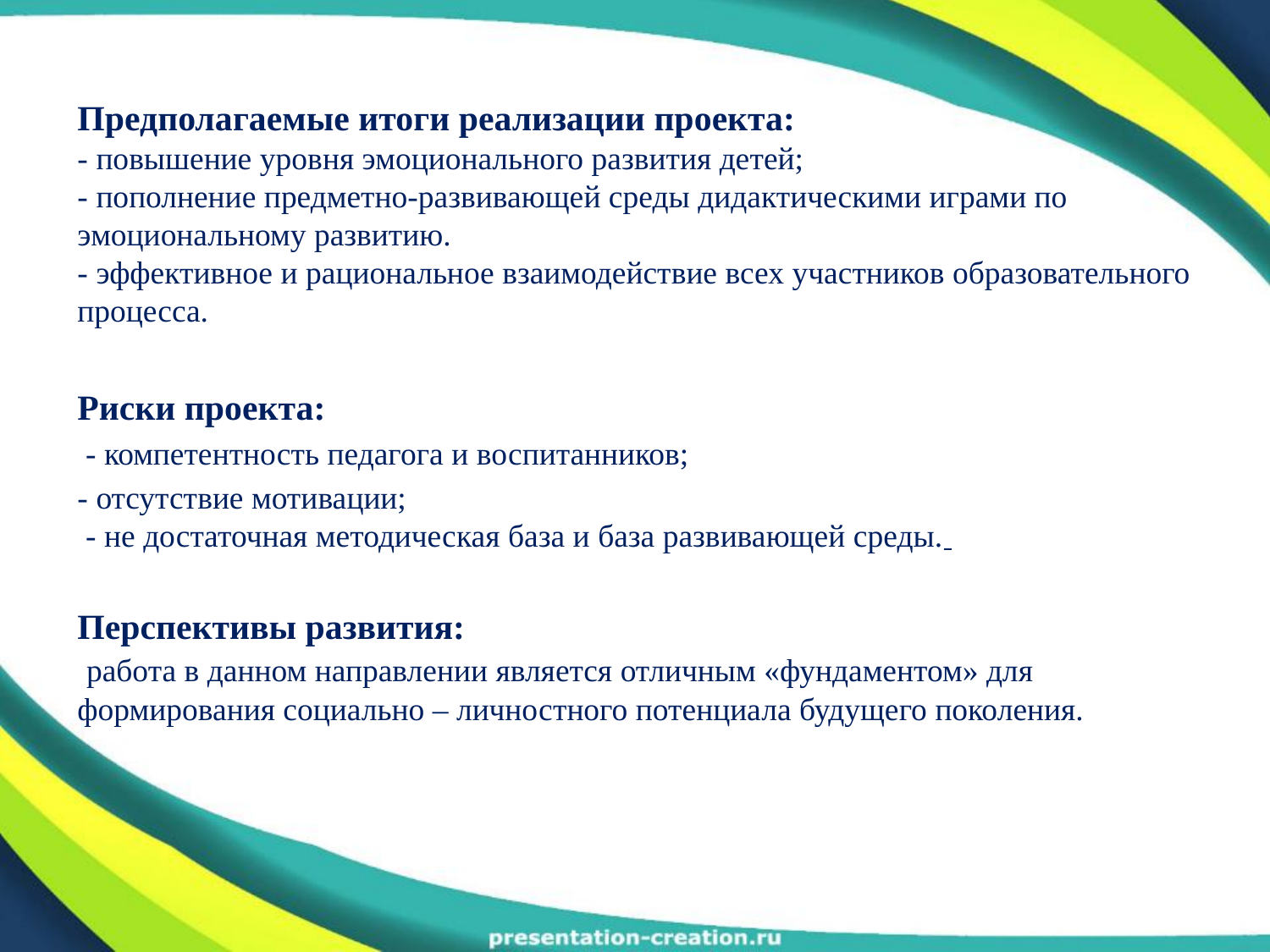

Предполагаемые итоги реализации проекта:
- повышение уровня эмоционального развития детей;
- пополнение предметно-развивающей среды дидактическими играми по
эмоциональному развитию.
- эффективное и рациональное взаимодействие всех участников образовательного процесса.

Риски проекта:
 - компетентность педагога и воспитанников;
- отсутствие мотивации;
 - не достаточная методическая база и база развивающей среды.

Перспективы развития:
 работа в данном направлении является отличным «фундаментом» для формирования социально – личностного потенциала будущего поколения.